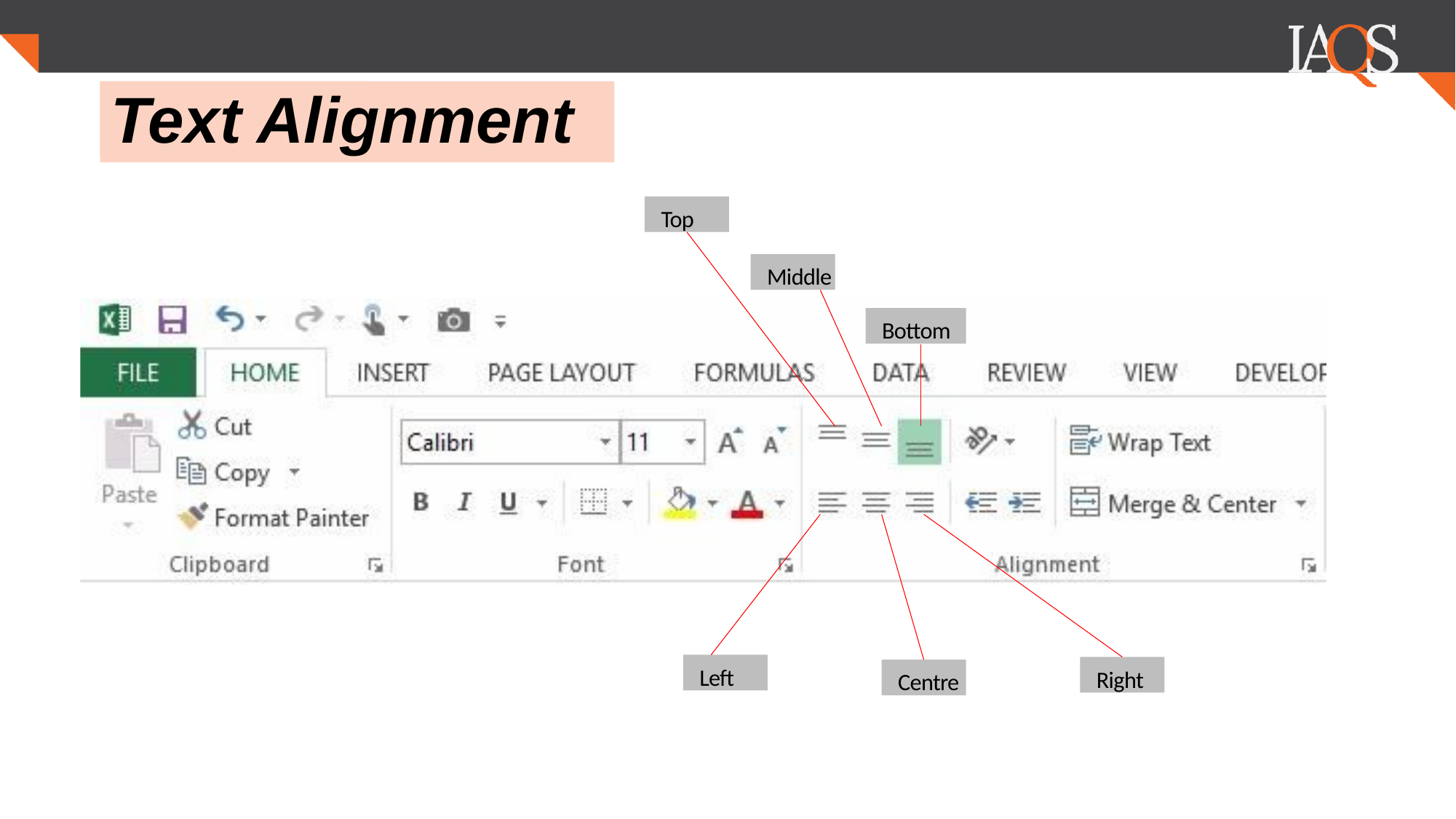

.
# Text Alignment

Top
Middle

Bottom
Left
Right
Centre